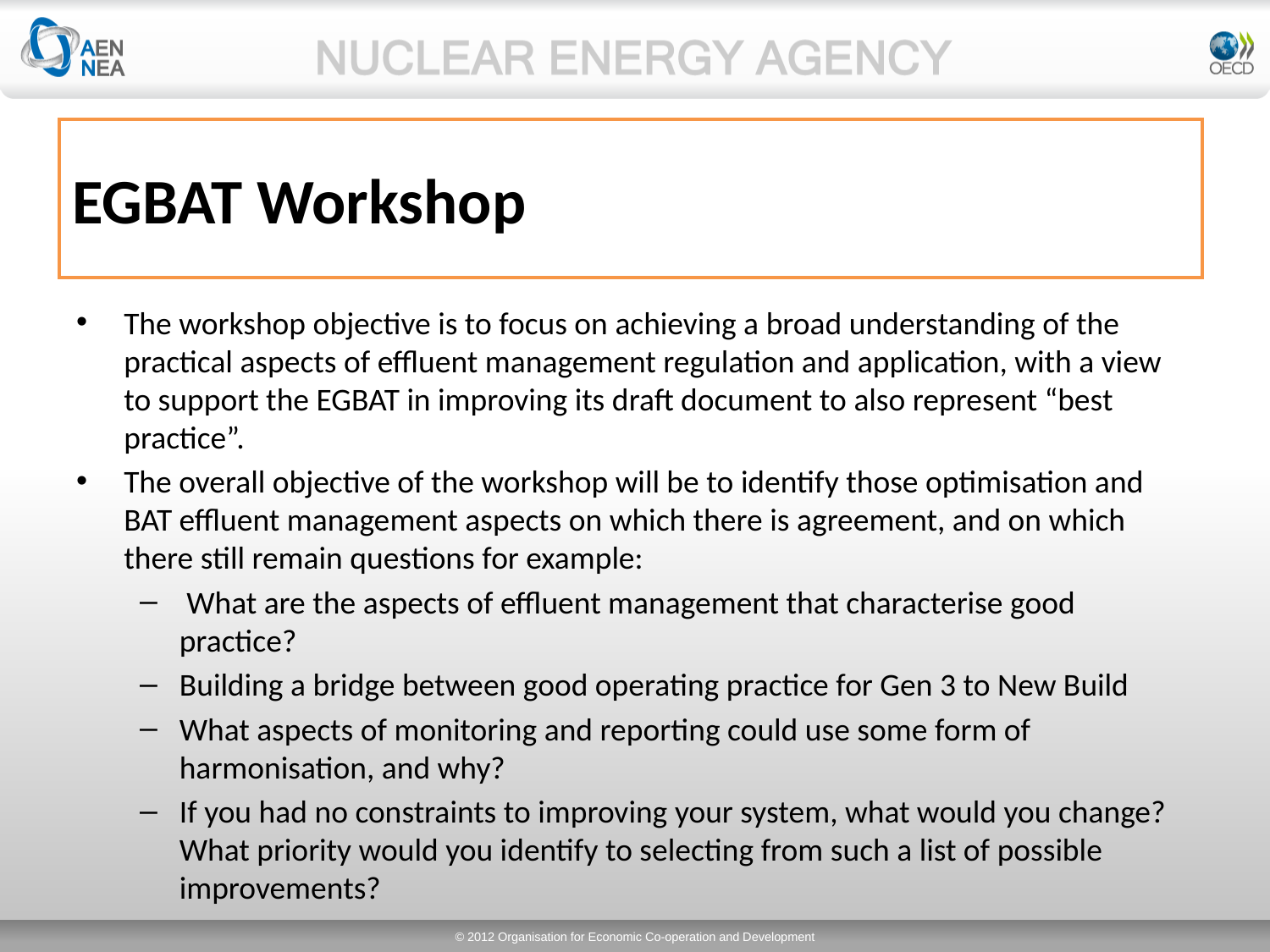

# EGBAT Workshop
The workshop objective is to focus on achieving a broad understanding of the practical aspects of effluent management regulation and application, with a view to support the EGBAT in improving its draft document to also represent “best practice”.
The overall objective of the workshop will be to identify those optimisation and BAT effluent management aspects on which there is agreement, and on which there still remain questions for example:
 What are the aspects of effluent management that characterise good practice?
Building a bridge between good operating practice for Gen 3 to New Build
What aspects of monitoring and reporting could use some form of harmonisation, and why?
If you had no constraints to improving your system, what would you change? What priority would you identify to selecting from such a list of possible improvements?